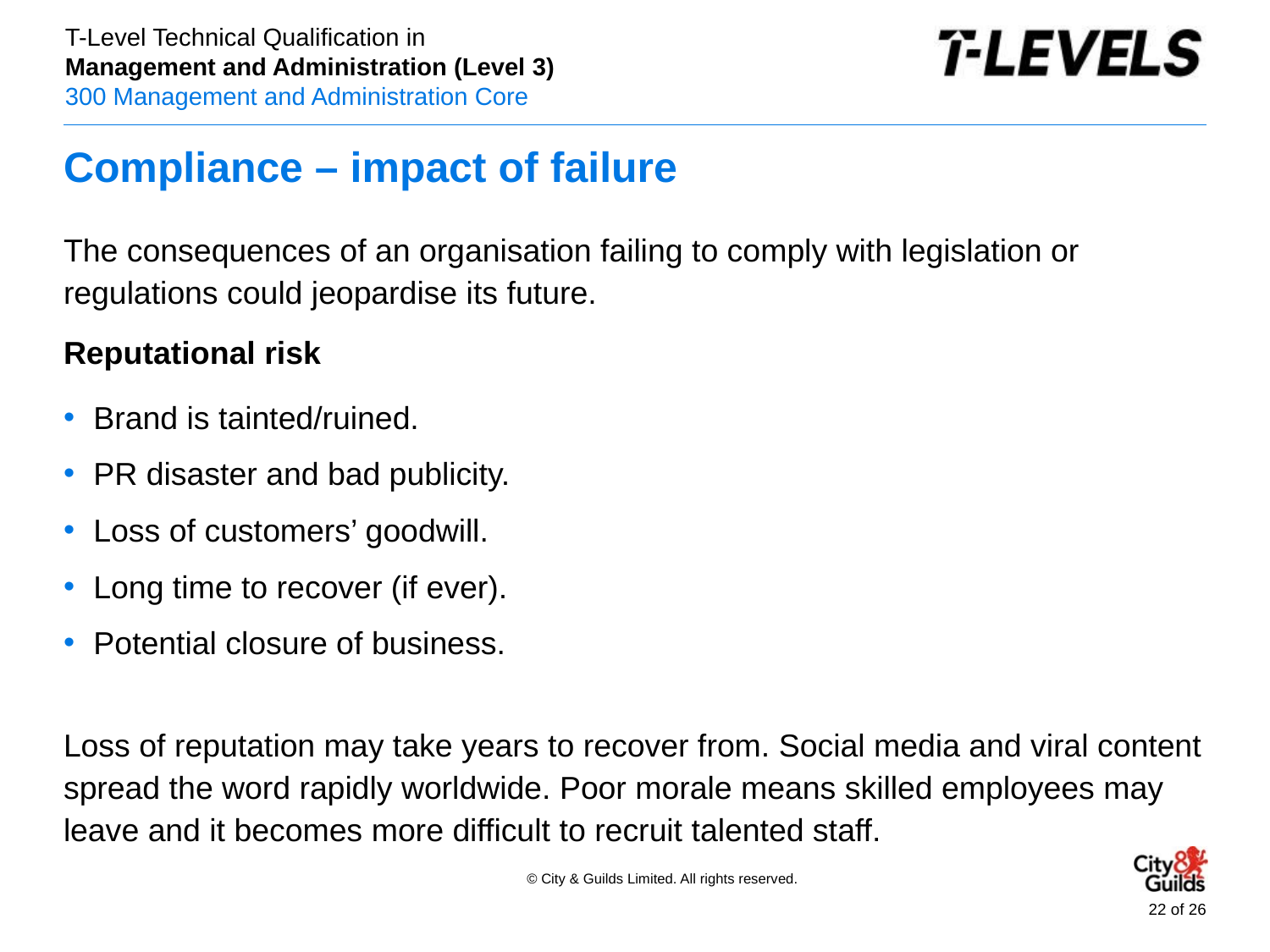

# Compliance – impact of failure
The consequences of an organisation failing to comply with legislation or regulations could jeopardise its future.
Reputational risk
Brand is tainted/ruined.
PR disaster and bad publicity.
Loss of customers’ goodwill.
Long time to recover (if ever).
Potential closure of business.

Loss of reputation may take years to recover from. Social media and viral content spread the word rapidly worldwide. Poor morale means skilled employees may leave and it becomes more difficult to recruit talented staff.